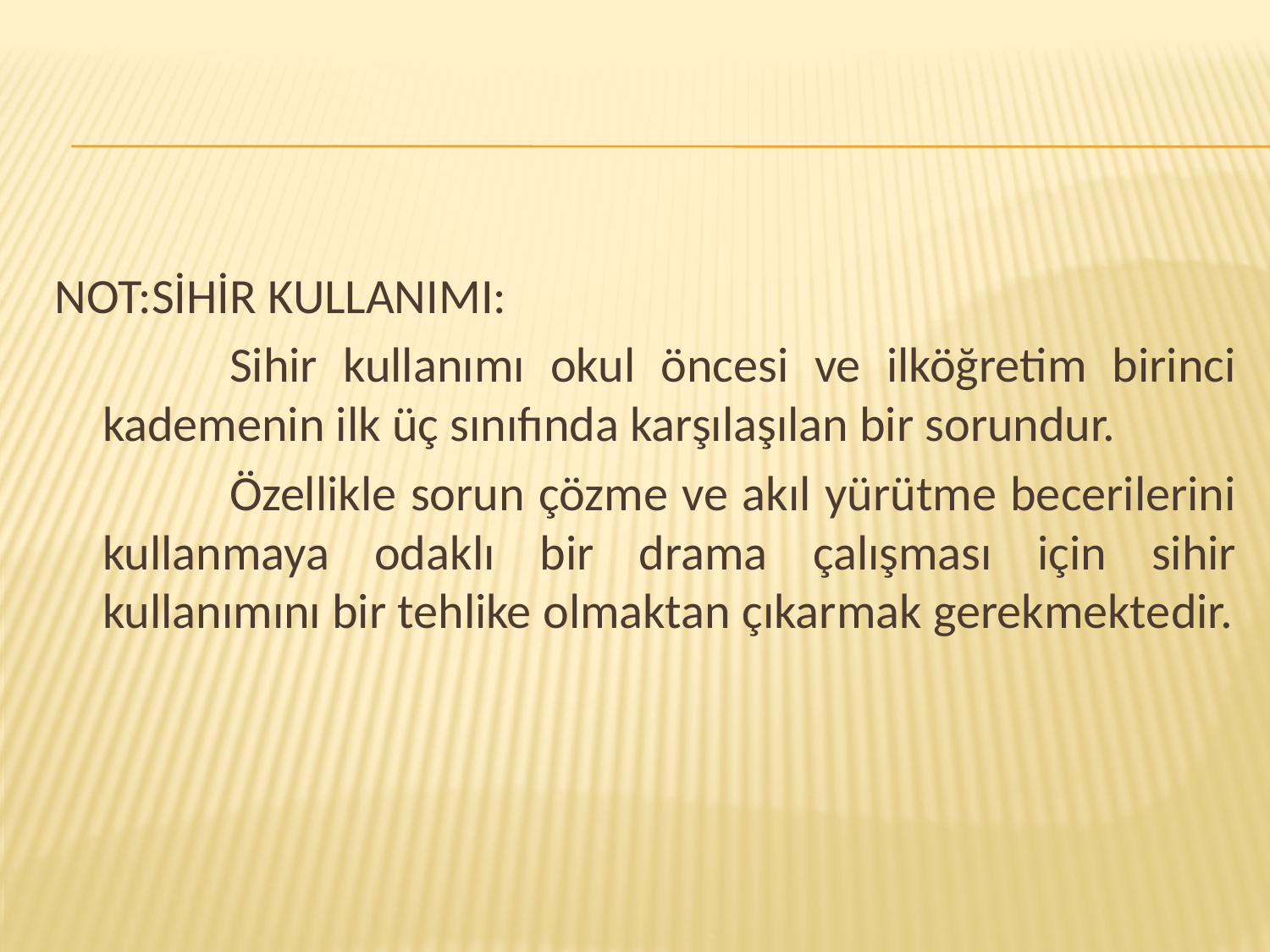

NOT:SİHİR KULLANIMI:
		Sihir kullanımı okul öncesi ve ilköğretim birinci kademenin ilk üç sınıfında karşılaşılan bir sorundur.
		Özellikle sorun çözme ve akıl yürütme becerilerini kullanmaya odaklı bir drama çalışması için sihir kullanımını bir tehlike olmaktan çıkarmak gerekmektedir.